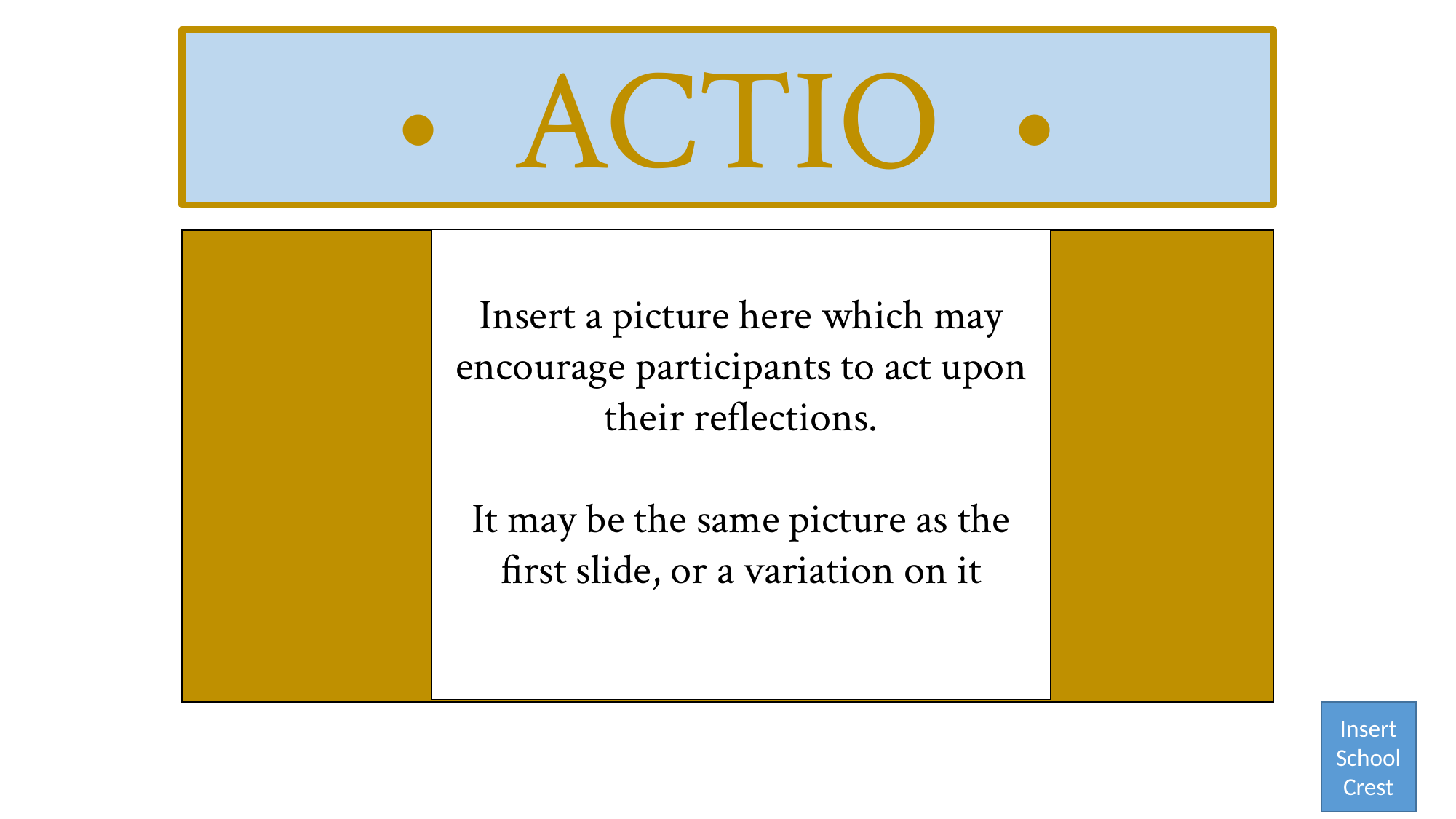

•  ACTIO  •

Insert a picture here which may encourage participants to act upon their reflections.

It may be the same picture as the first slide, or a variation on it

Insert School Crest